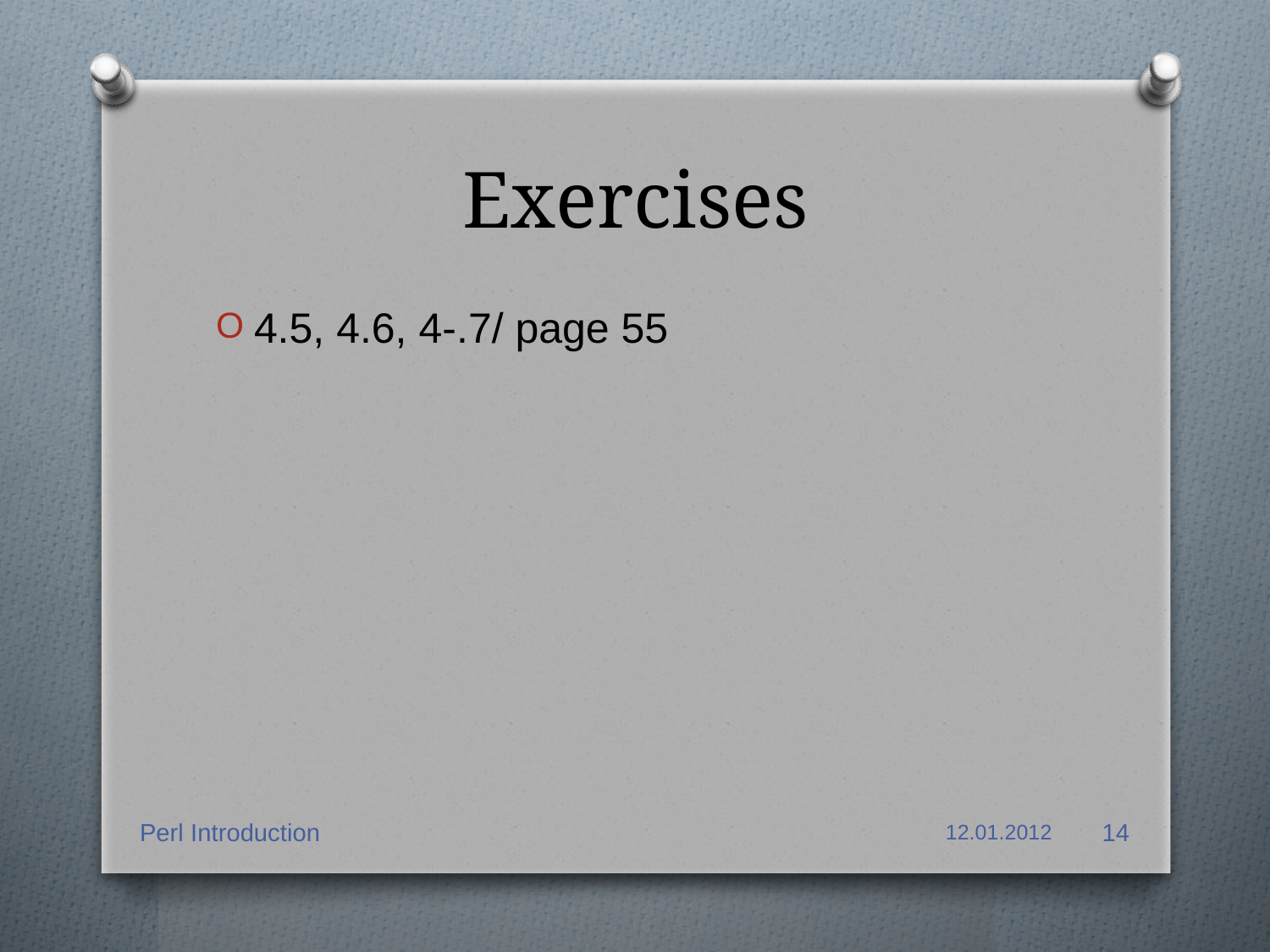

# Exercises
4.5, 4.6, 4-.7/ page 55
Perl Introduction
12.01.2012
14